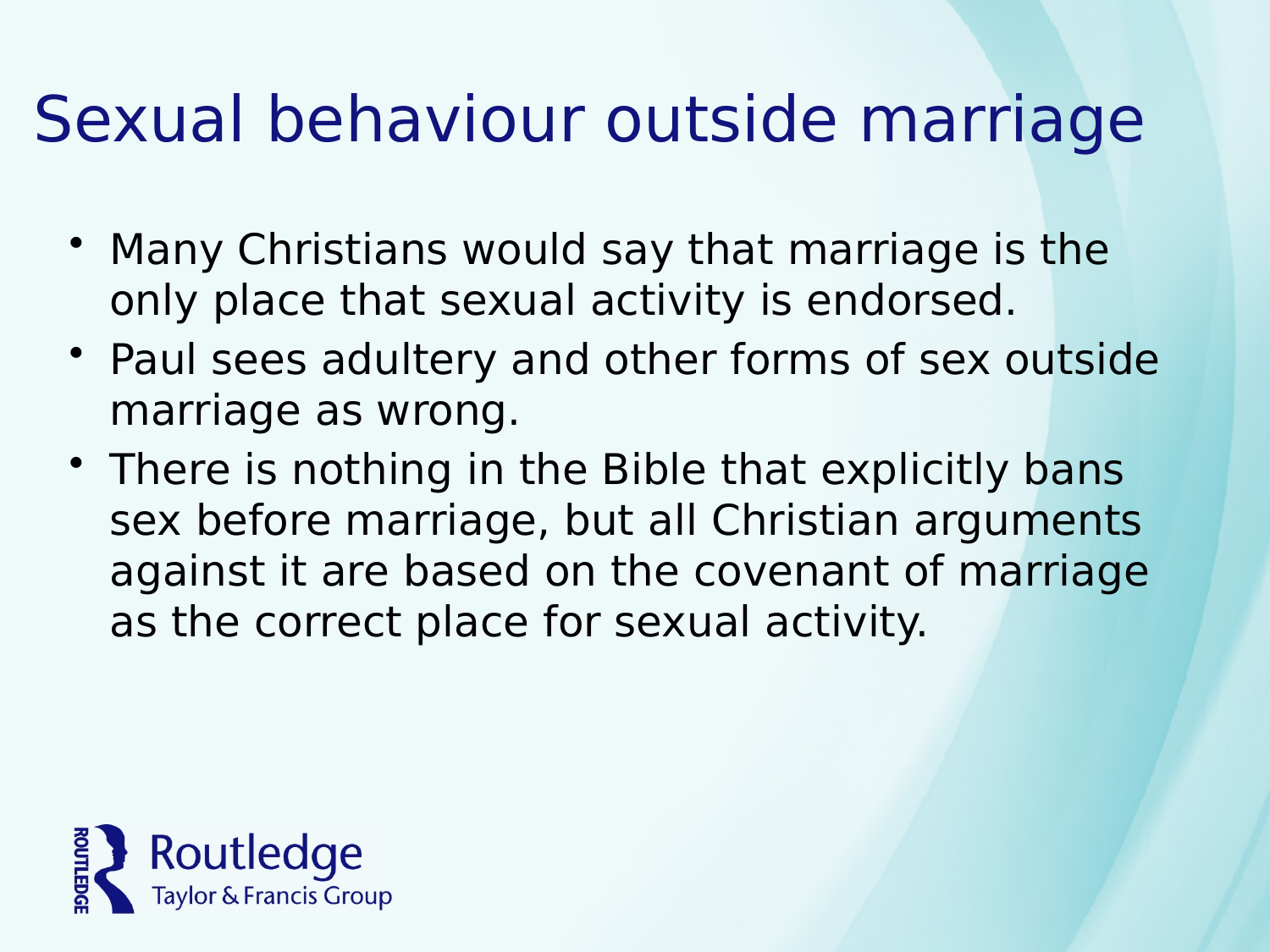

# Sexual behaviour outside marriage
Many Christians would say that marriage is the only place that sexual activity is endorsed.
Paul sees adultery and other forms of sex outside marriage as wrong.
There is nothing in the Bible that explicitly bans sex before marriage, but all Christian arguments against it are based on the covenant of marriage as the correct place for sexual activity.